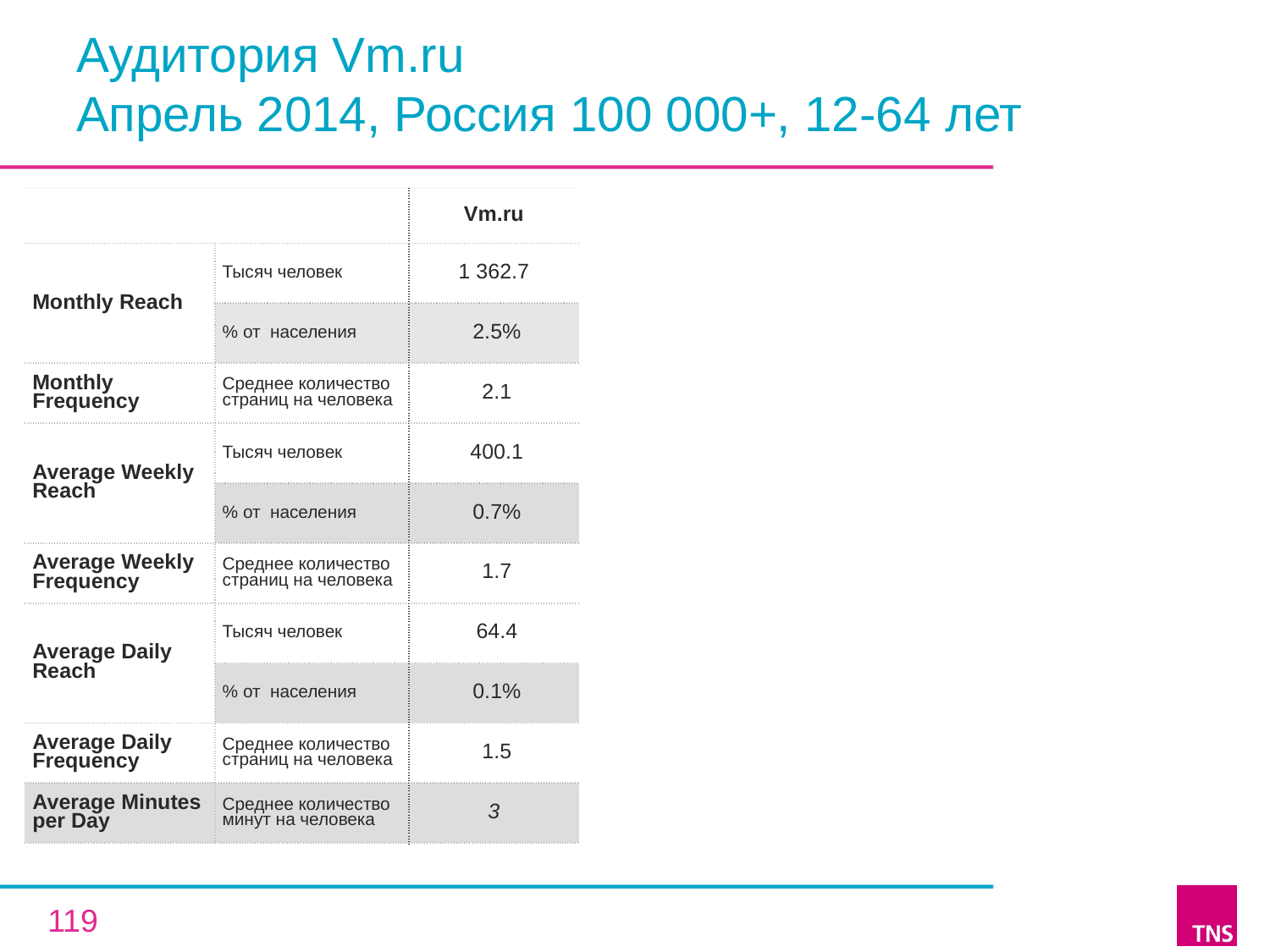

# Аудитория Vm.ru Апрель 2014, Россия 100 000+, 12-64 лет
|  |  | Vm.ru |
| --- | --- | --- |
| Monthly Reach | Тысяч человек | 1 362.7 |
|  | % от населения | 2.5% |
| Monthly Frequency | Среднее количество страниц на человека | 2.1 |
| Average Weekly Reach | Тысяч человек | 400.1 |
|  | % от населения | 0.7% |
| Average Weekly Frequency | Среднее количество страниц на человека | 1.7 |
| Average Daily Reach | Тысяч человек | 64.4 |
|  | % от населения | 0.1% |
| Average Daily Frequency | Среднее количество страниц на человека | 1.5 |
| Average Minutes per Day | Среднее количество минут на человека | 3 |

119